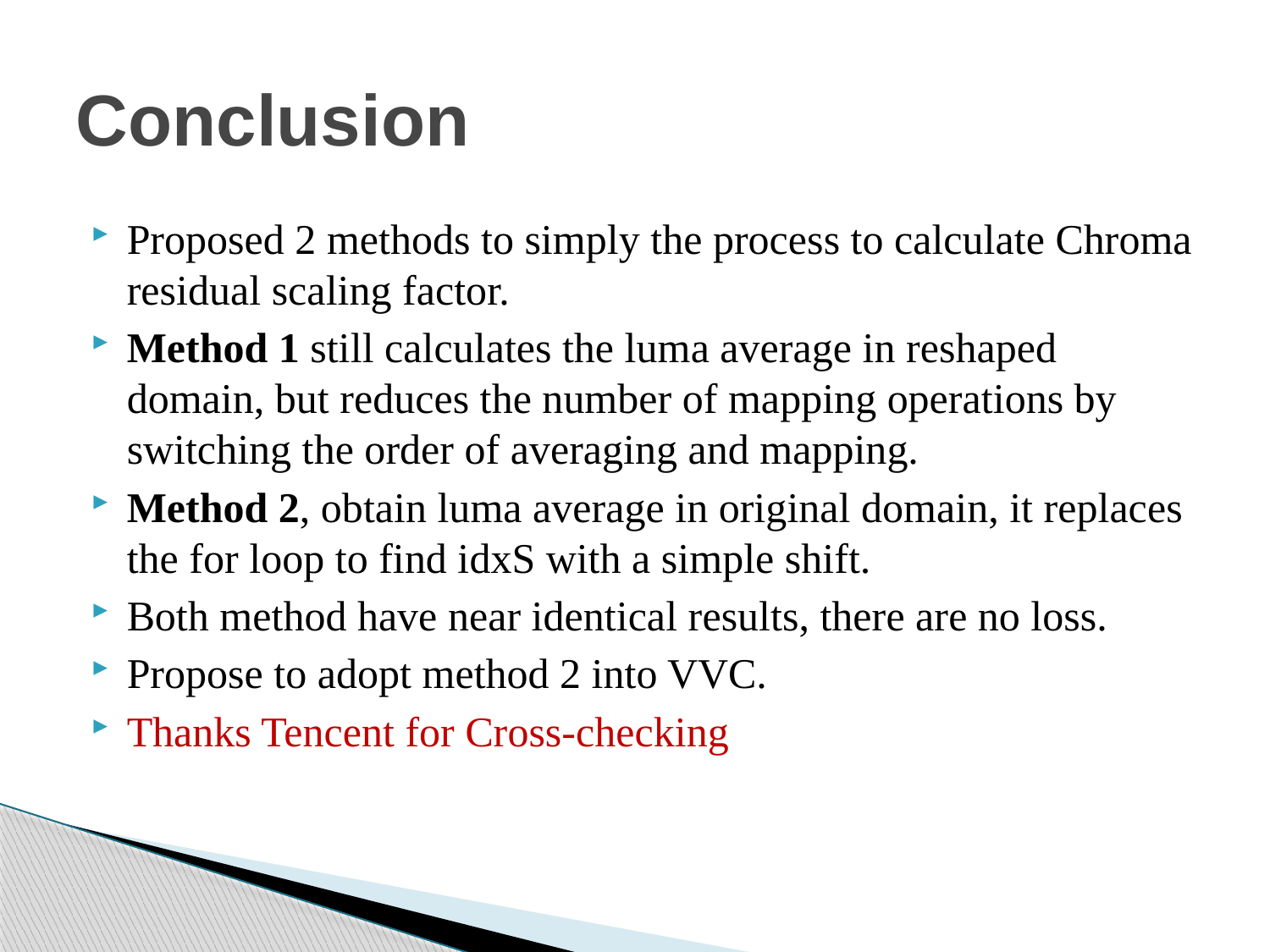

# Conclusion
Proposed 2 methods to simply the process to calculate Chroma residual scaling factor.
Method 1 still calculates the luma average in reshaped domain, but reduces the number of mapping operations by switching the order of averaging and mapping.
Method 2, obtain luma average in original domain, it replaces the for loop to find idxS with a simple shift.
Both method have near identical results, there are no loss.
Propose to adopt method 2 into VVC.
Thanks Tencent for Cross-checking